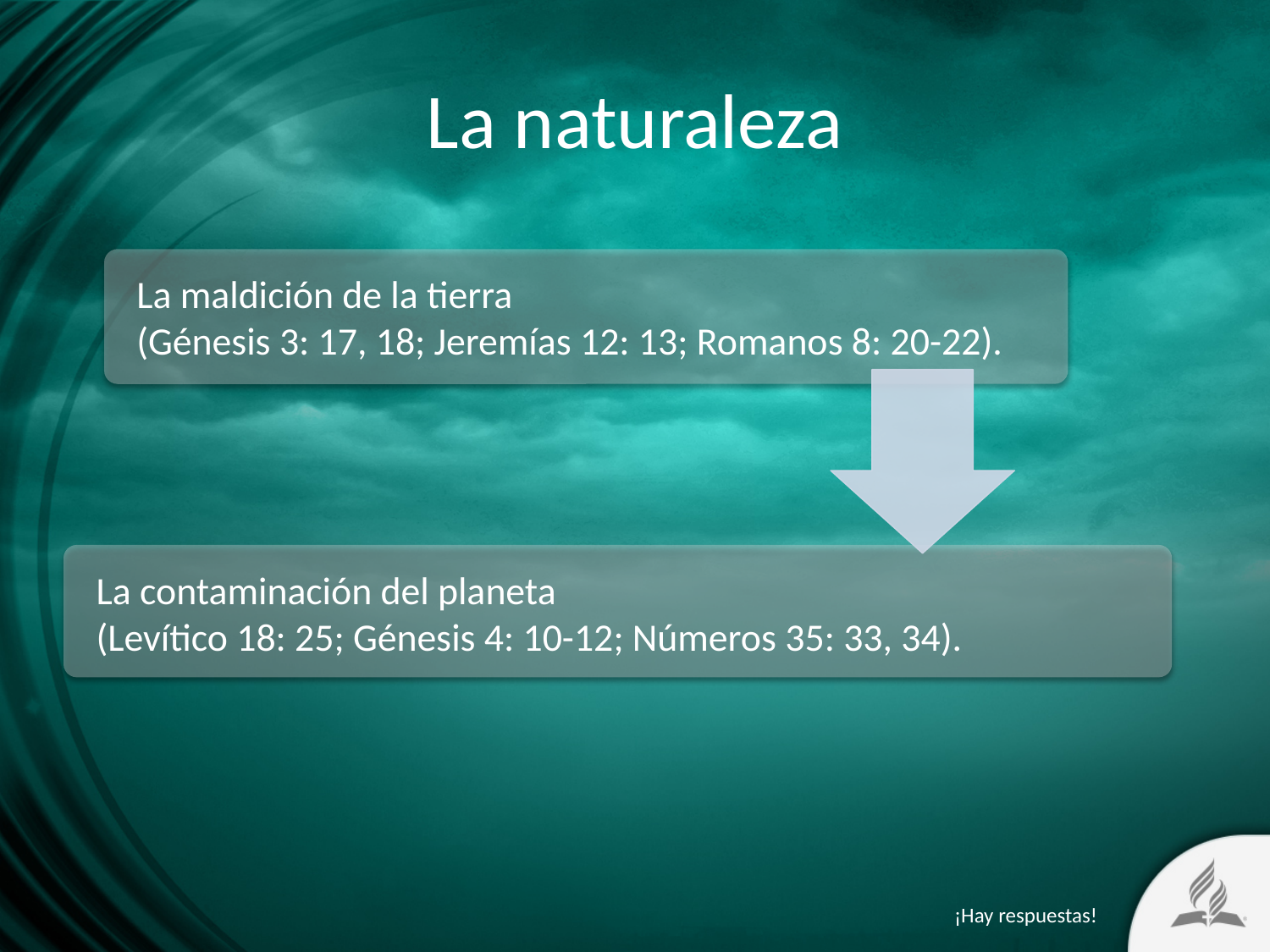

# La naturaleza

La maldición de la tierra
(Génesis 3: 17, 18; Jeremías 12: 13; Romanos 8: 20-22).
La contaminación del planeta
(Levítico 18: 25; Génesis 4: 10-12; Números 35: 33, 34).
¡Hay respuestas!